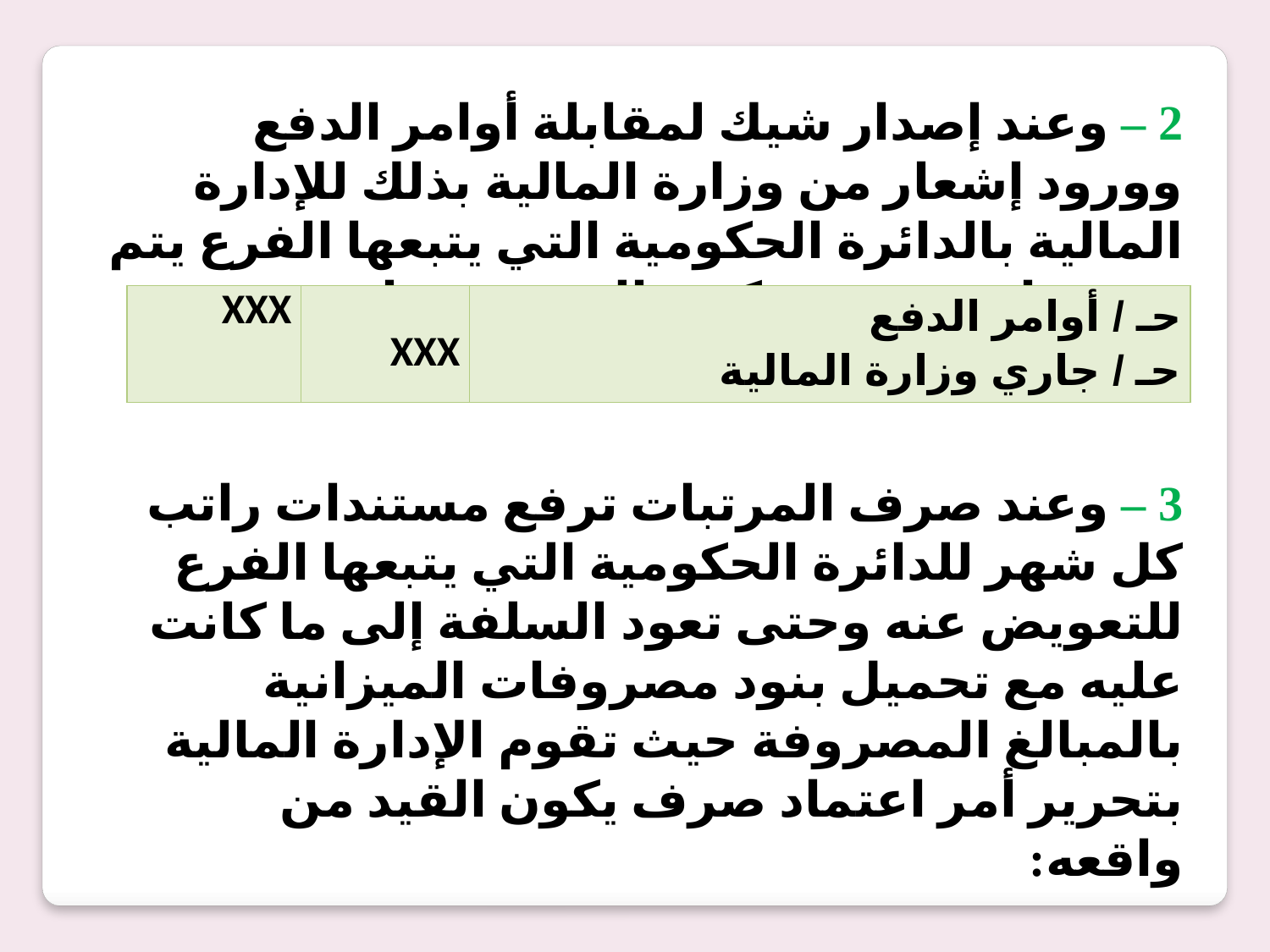

2 – وعند إصدار شيك لمقابلة أوامر الدفع وورود إشعار من وزارة المالية بذلك للإدارة المالية بالدائرة الحكومية التي يتبعها الفرع يتم تحرير إذن تسوية يكون القيد من واقعه :

| XXX | XXX | حـ / أوامر الدفع حـ / جاري وزارة المالية |
| --- | --- | --- |
3 – وعند صرف المرتبات ترفع مستندات راتب كل شهر للدائرة الحكومية التي يتبعها الفرع للتعويض عنه وحتى تعود السلفة إلى ما كانت عليه مع تحميل بنود مصروفات الميزانية بالمبالغ المصروفة حيث تقوم الإدارة المالية بتحرير أمر اعتماد صرف يكون القيد من واقعه: